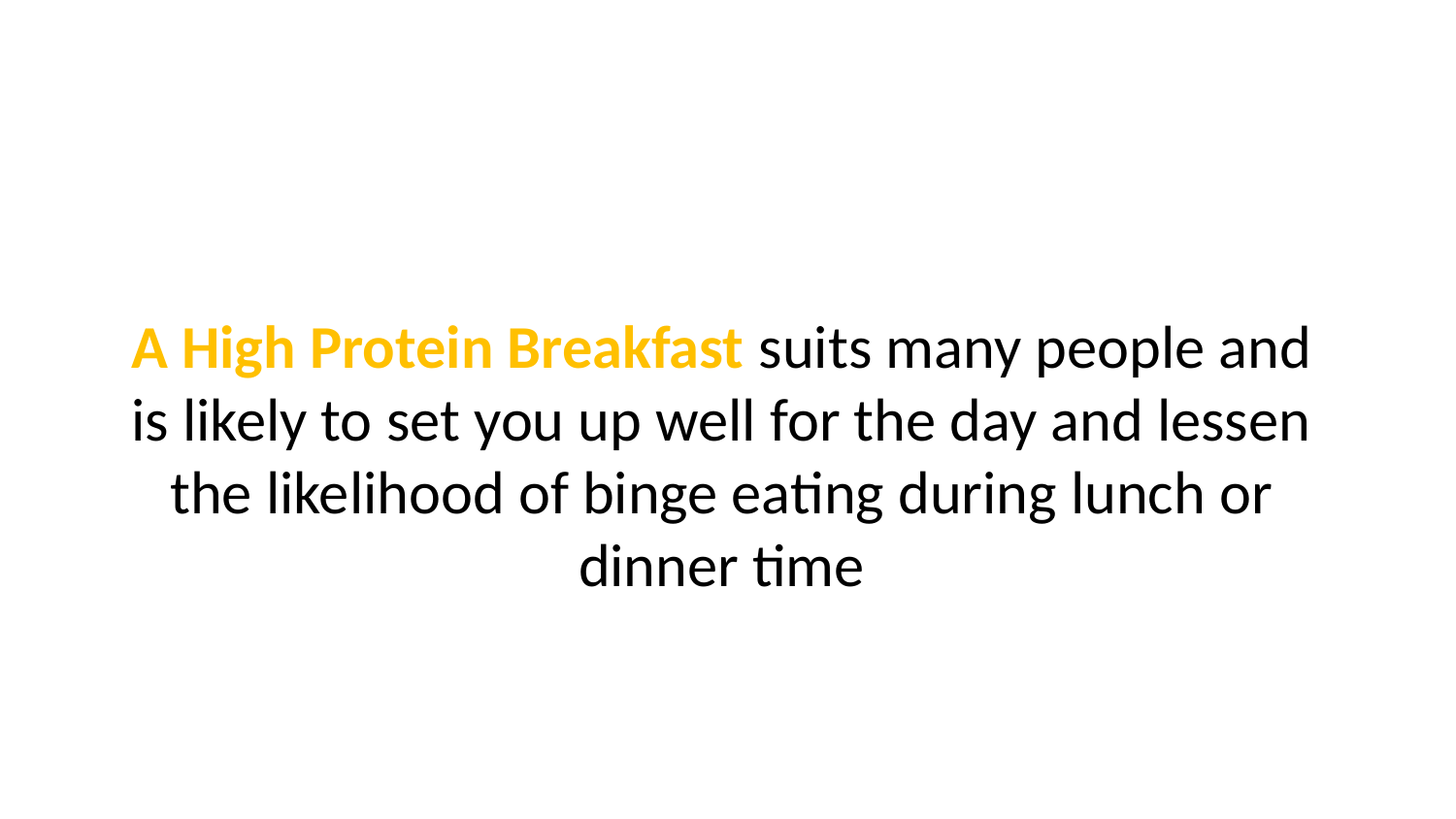

A High Protein Breakfast suits many people and is likely to set you up well for the day and lessen the likelihood of binge eating during lunch or dinner time